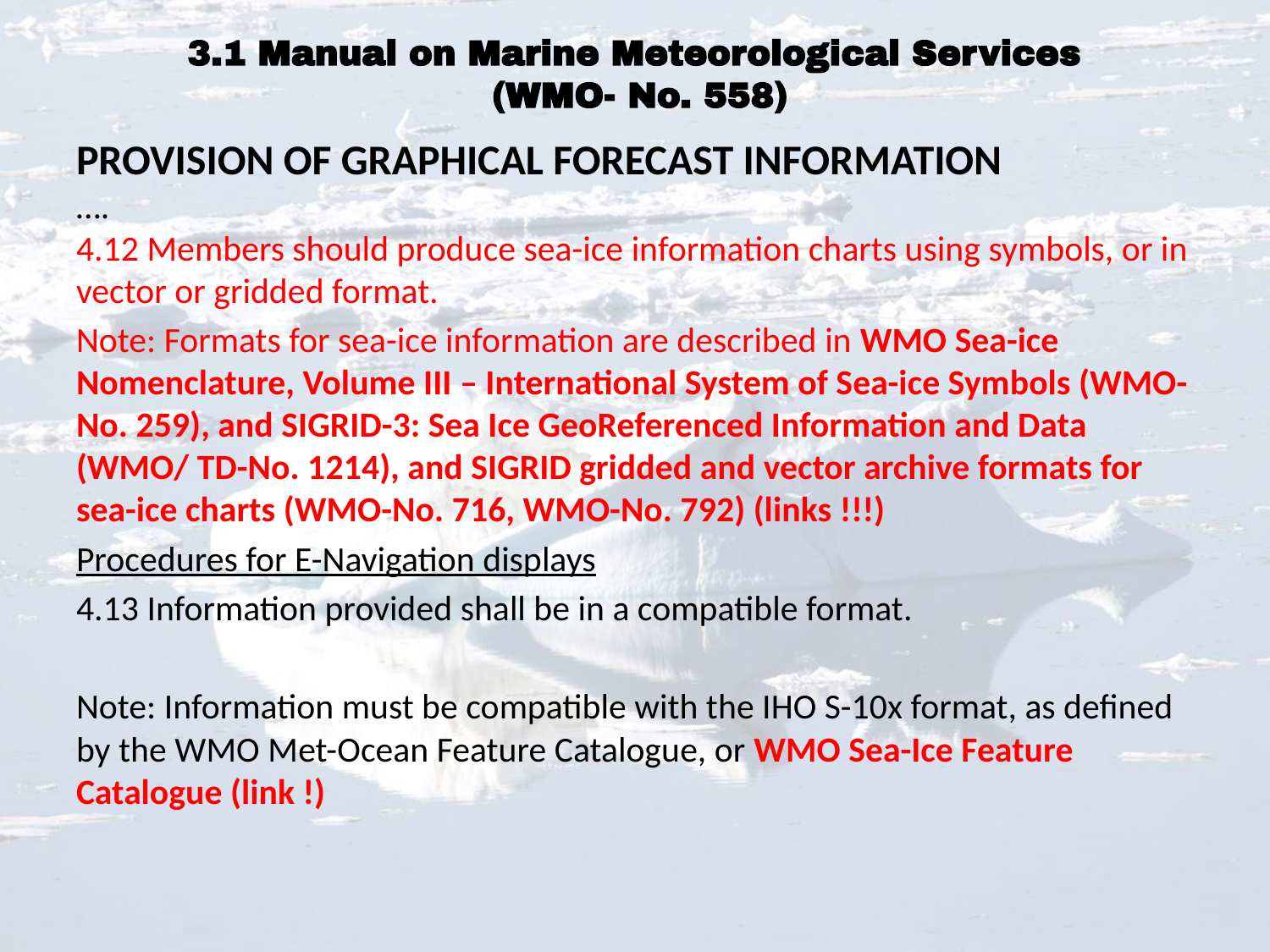

3.1 Manual on Marine Meteorological Services
(WMO- No. 558)
PROVISION OF GRAPHICAL FORECAST INFORMATION
….
4.12 Members should produce sea-ice information charts using symbols, or in vector or gridded format.
Note: Formats for sea-ice information are described in WMO Sea-ice Nomenclature, Volume III – International System of Sea-ice Symbols (WMO-No. 259), and SIGRID-3: Sea Ice GeoReferenced Information and Data (WMO/ TD-No. 1214), and SIGRID gridded and vector archive formats for sea-ice charts (WMO-No. 716, WMO-No. 792) (links !!!)
Procedures for E-Navigation displays
4.13 Information provided shall be in a compatible format.

Note: Information must be compatible with the IHO S-10x format, as defined by the WMO Met-Ocean Feature Catalogue, or WMO Sea-Ice Feature Catalogue (link !)